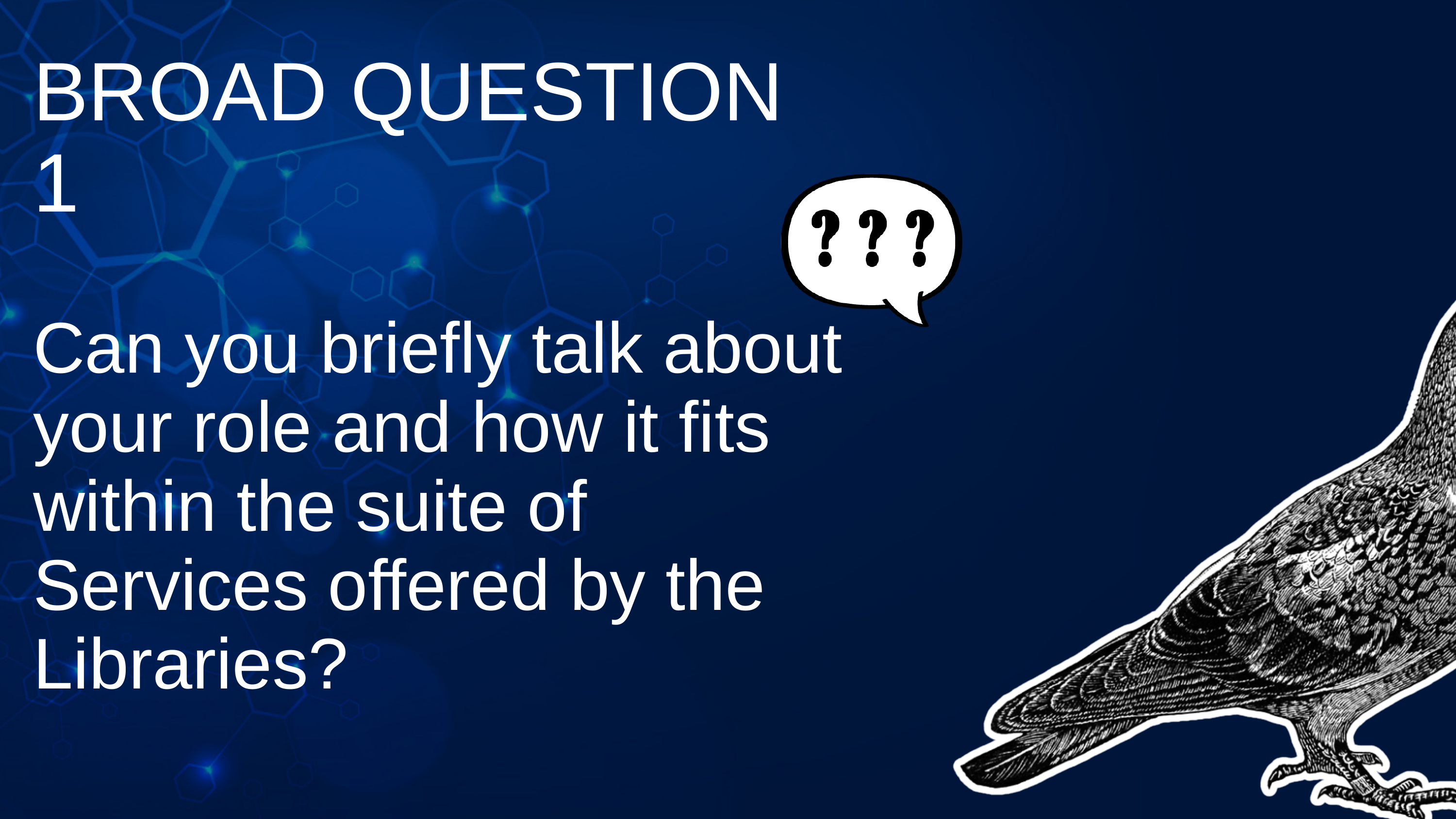

BROAD QUESTION 1

Can you briefly talk about your role and how it fits within the suite of Services offered by the Libraries?